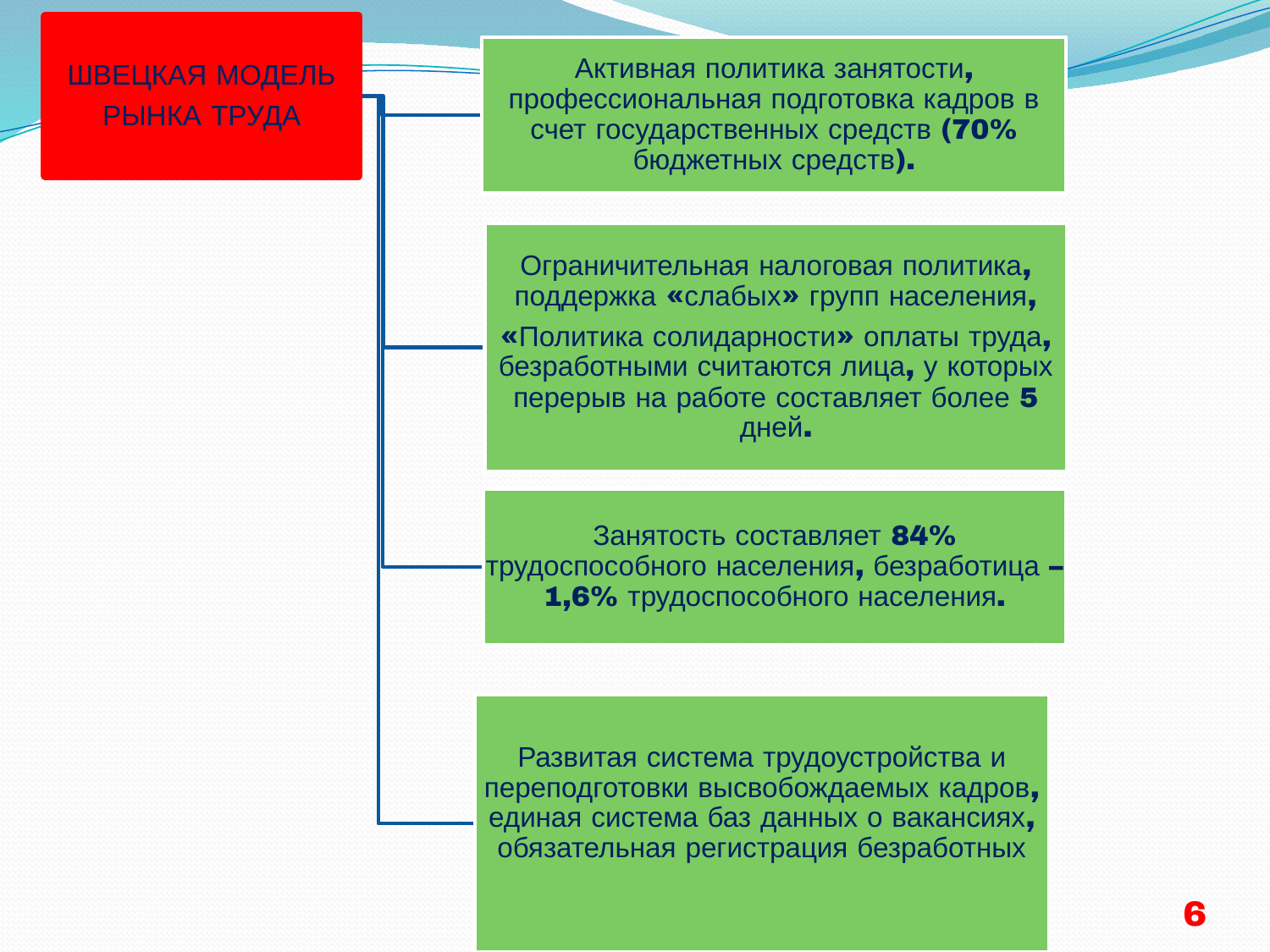

ШВЕЦКАЯ МОДЕЛЬ
РЫНКА ТРУДА
Активная политика занятости, профессиональная подготовка кадров в счет государственных средств (70% бюджетных средств).
Ограничительная налоговая политика, поддержка «слабых» групп населения,
«Политика солидарности» оплаты труда, безработными считаются лица, у которых перерыв на работе составляет более 5 дней.
Занятость составляет 84% трудоспособного населения, безработица – 1,6% трудоспособного населения.
Развитая система трудоустройства и переподготовки высвобождаемых кадров, единая система баз данных о вакансиях, обязательная регистрация безработных

6